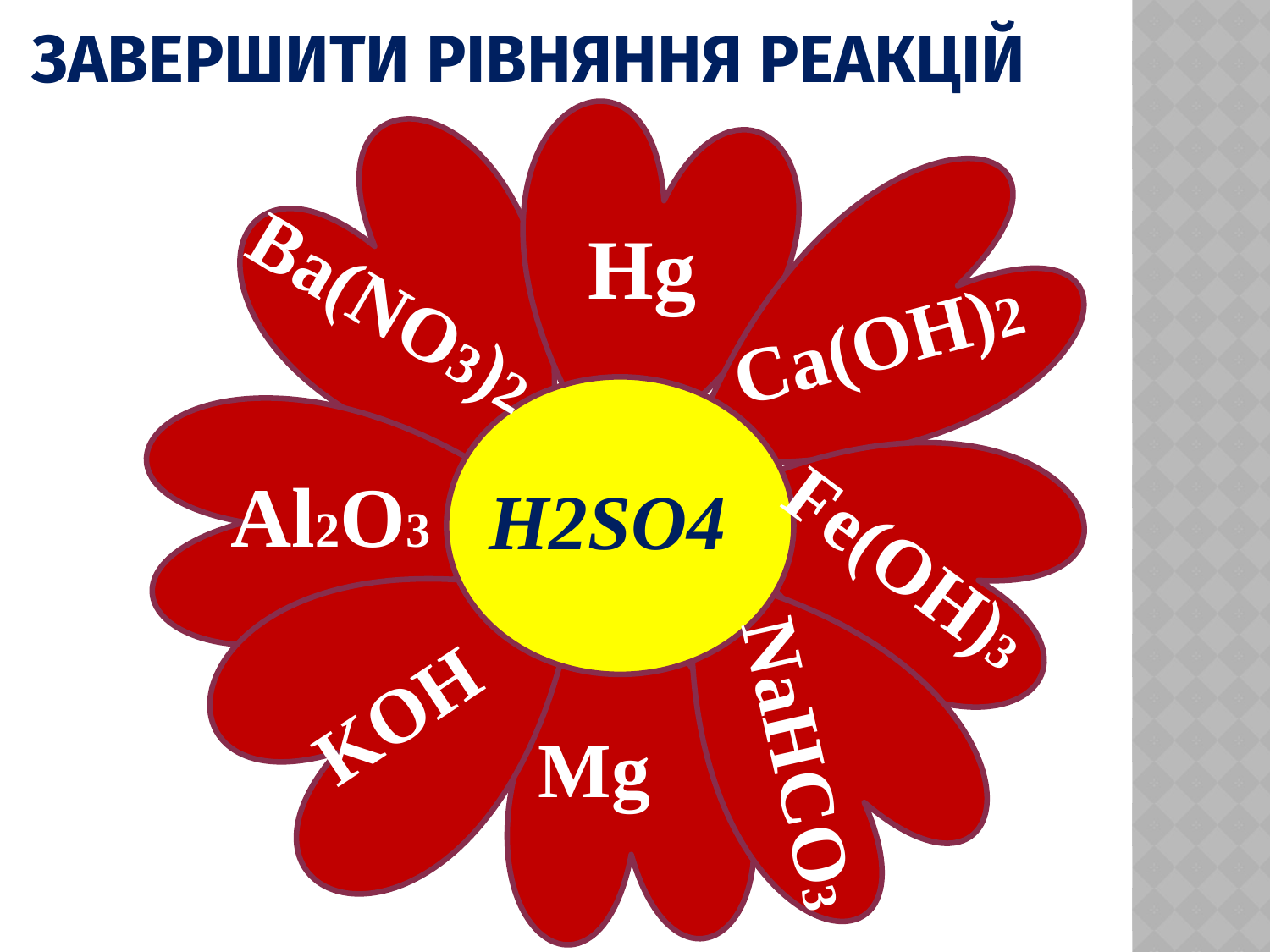

# Завершити рівняння реакцій

Hg
Ba(NO3)2
Ca(OH)2

Al2O3
H2SO4

Fe(OH)3

KOH
NaHCO3
Mg